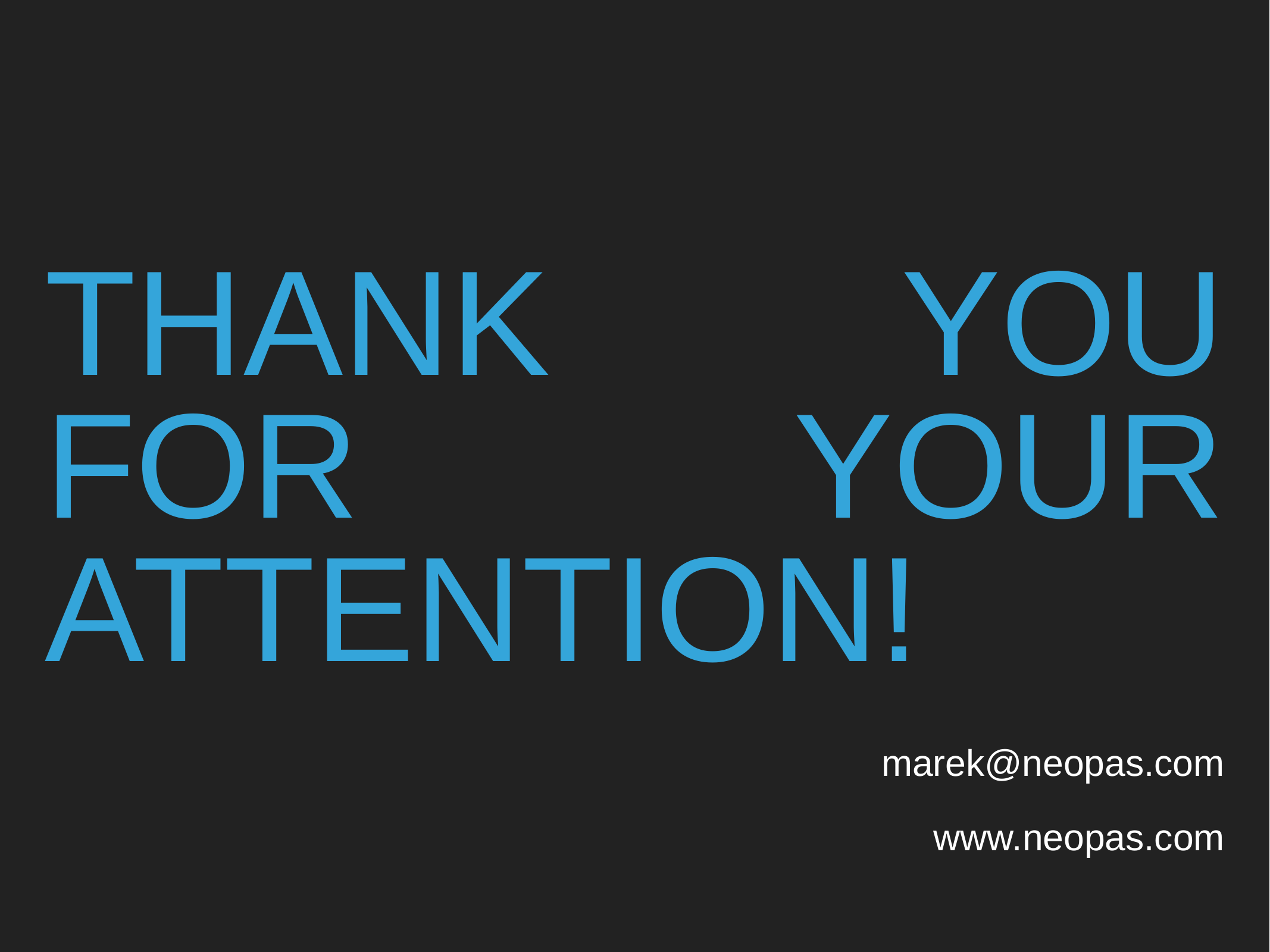

# Thank you for your attention!
marek@neopas.com
www.neopas.com